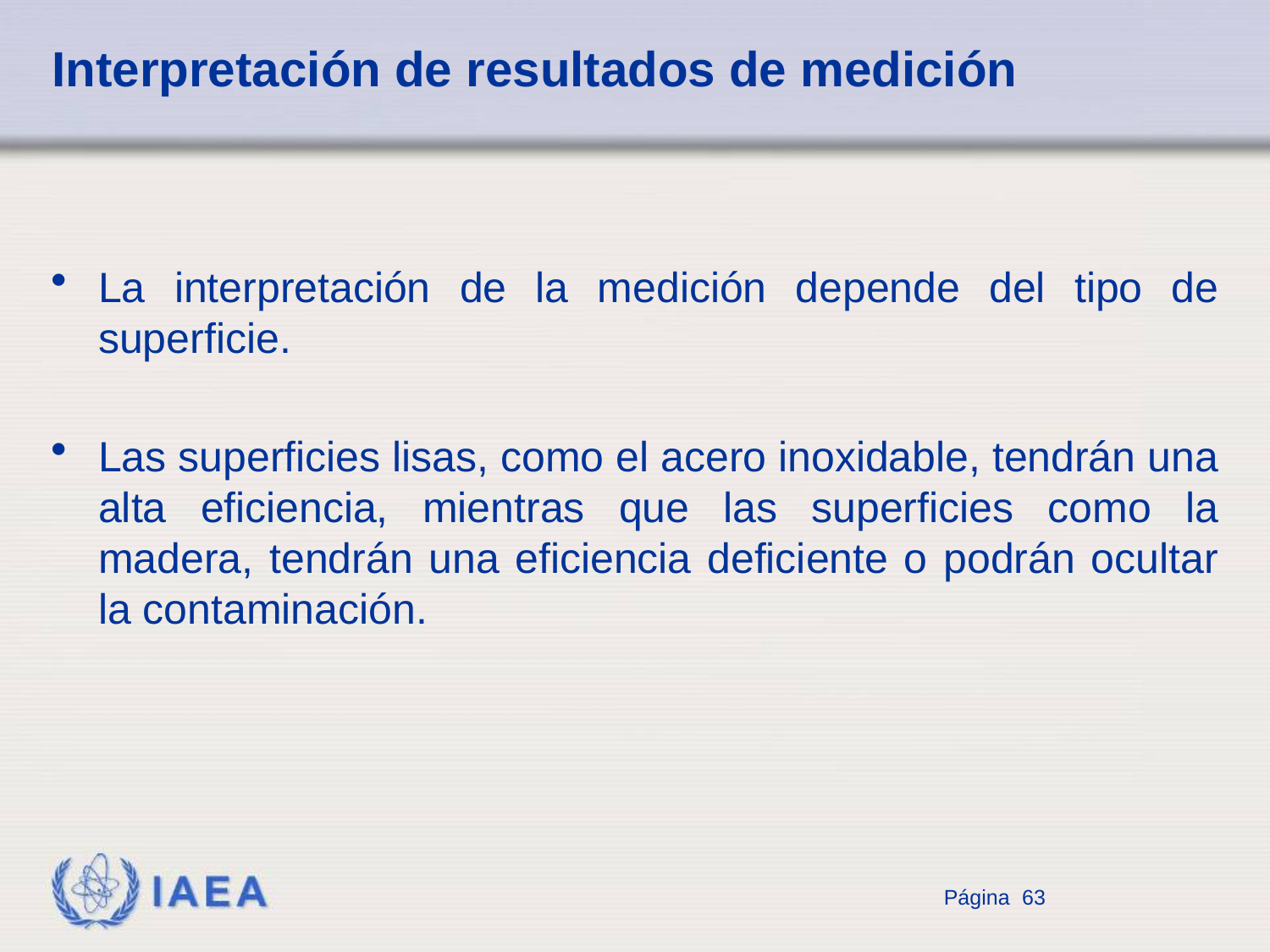

# Interpretación de resultados de medición
La interpretación de la medición depende del tipo de superficie.

Las superficies lisas, como el acero inoxidable, tendrán una alta eficiencia, mientras que las superficies como la madera, tendrán una eficiencia deficiente o podrán ocultar la contaminación.